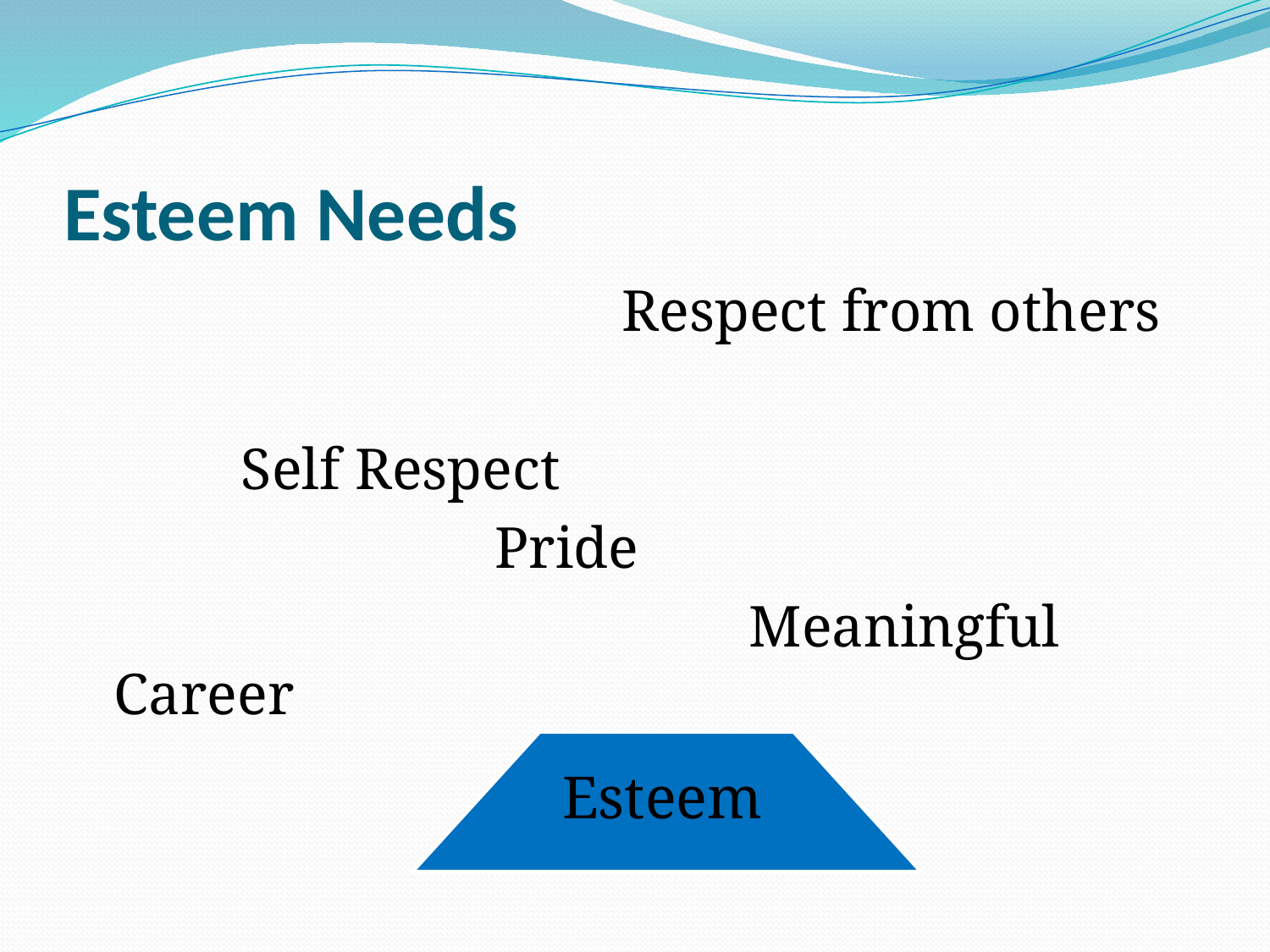

# Esteem Needs
					Respect from others

		Self Respect
				Pride
						Meaningful Career

Esteem